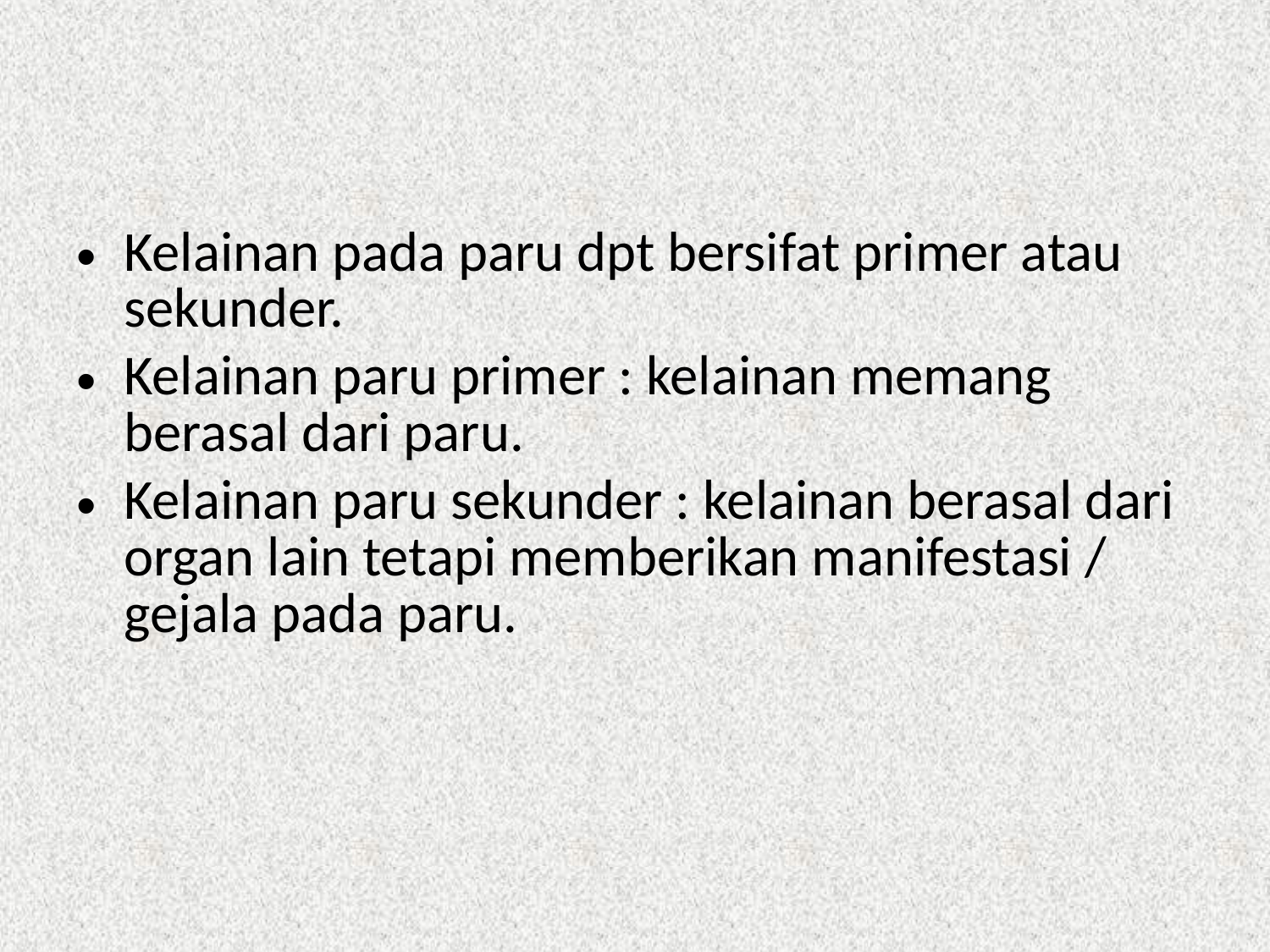

#
Kelainan pada paru dpt bersifat primer atau sekunder.
Kelainan paru primer : kelainan memang berasal dari paru.
Kelainan paru sekunder : kelainan berasal dari organ lain tetapi memberikan manifestasi / gejala pada paru.